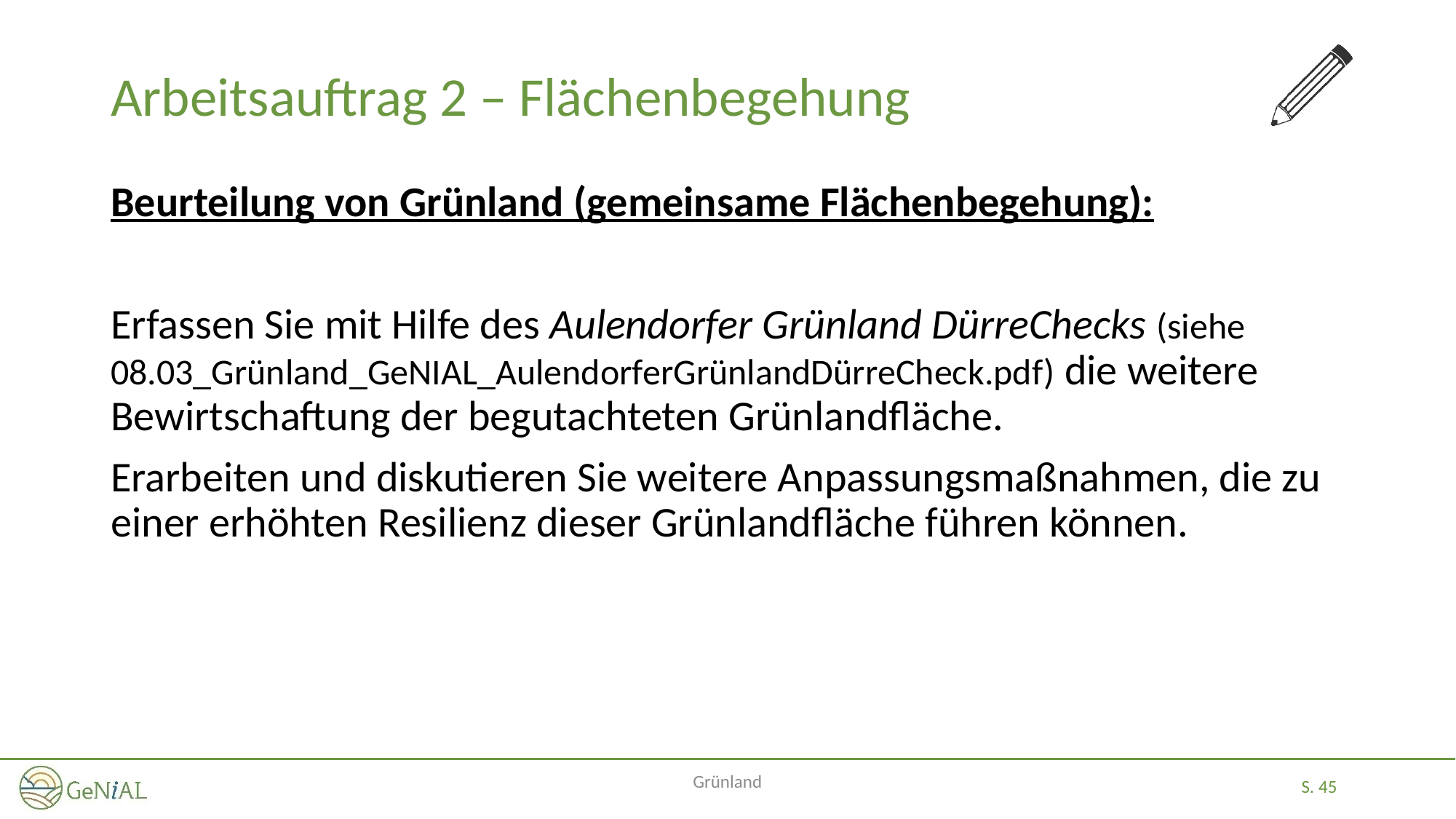

# Arbeitsauftrag 2 – Flächenbegehung
Beurteilung von Grünland (gemeinsame Flächenbegehung):

Erfassen Sie mit Hilfe des Aulendorfer Grünland DürreChecks (siehe 08.03_Grünland_GeNIAL_AulendorferGrünlandDürreCheck.pdf) die weitere Bewirtschaftung der begutachteten Grünlandfläche.
Erarbeiten und diskutieren Sie weitere Anpassungsmaßnahmen, die zu einer erhöhten Resilienz dieser Grünlandfläche führen können.

Grünland